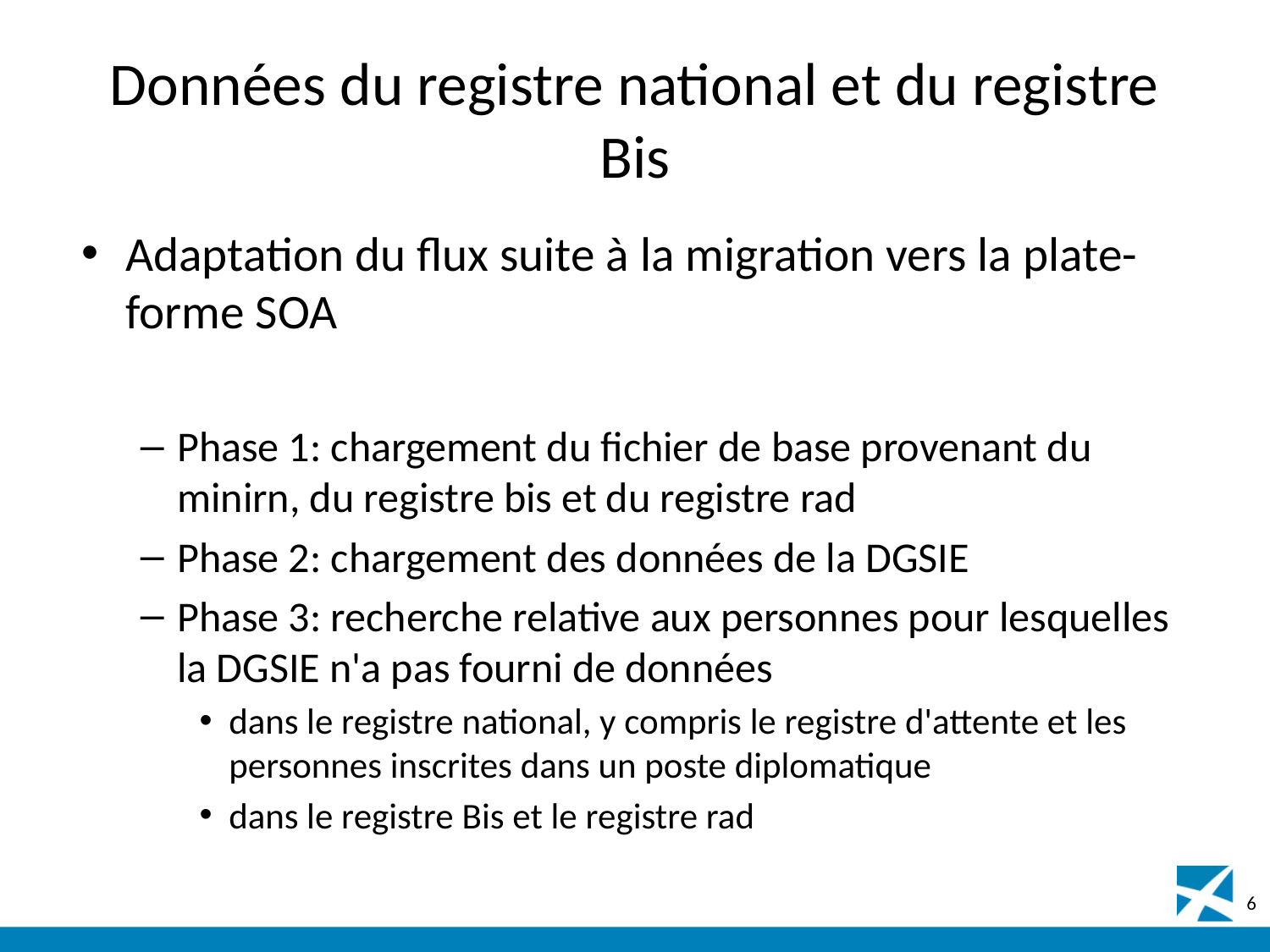

# Données du registre national et du registre Bis
Adaptation du flux suite à la migration vers la plate-forme SOA

Phase 1: chargement du fichier de base provenant du minirn, du registre bis et du registre rad
Phase 2: chargement des données de la DGSIE
Phase 3: recherche relative aux personnes pour lesquelles la DGSIE n'a pas fourni de données
dans le registre national, y compris le registre d'attente et les personnes inscrites dans un poste diplomatique
dans le registre Bis et le registre rad